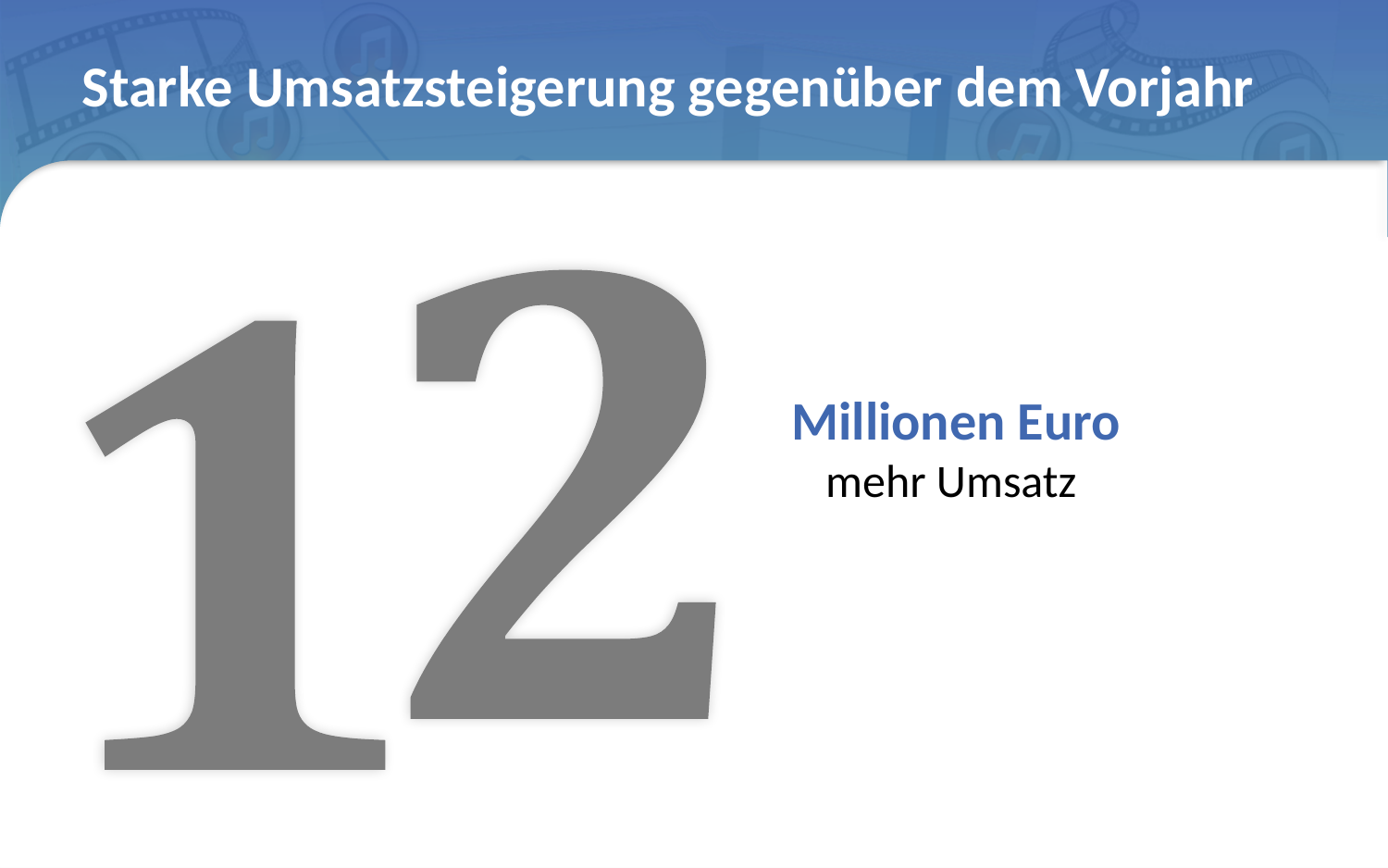

# Starke Umsatzsteigerung gegenüber dem Vorjahr

Millionen Euro
mehr Umsatz